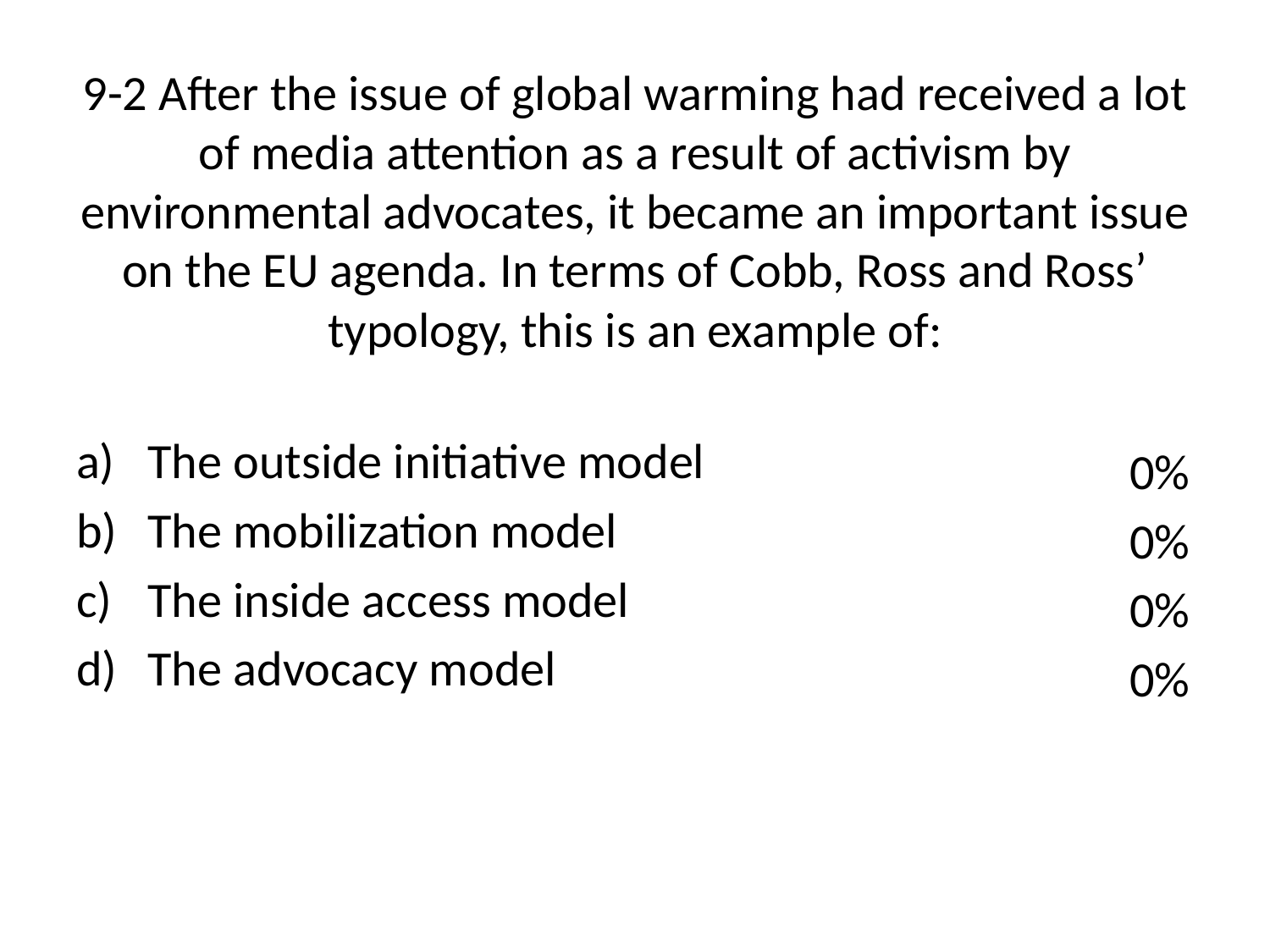

# 9-2 After the issue of global warming had received a lot of media attention as a result of activism by environmental advocates, it became an important issue on the EU agenda. In terms of Cobb, Ross and Ross’ typology, this is an example of:
The outside initiative model
The mobilization model
The inside access model
The advocacy model
0%
0%
0%
0%